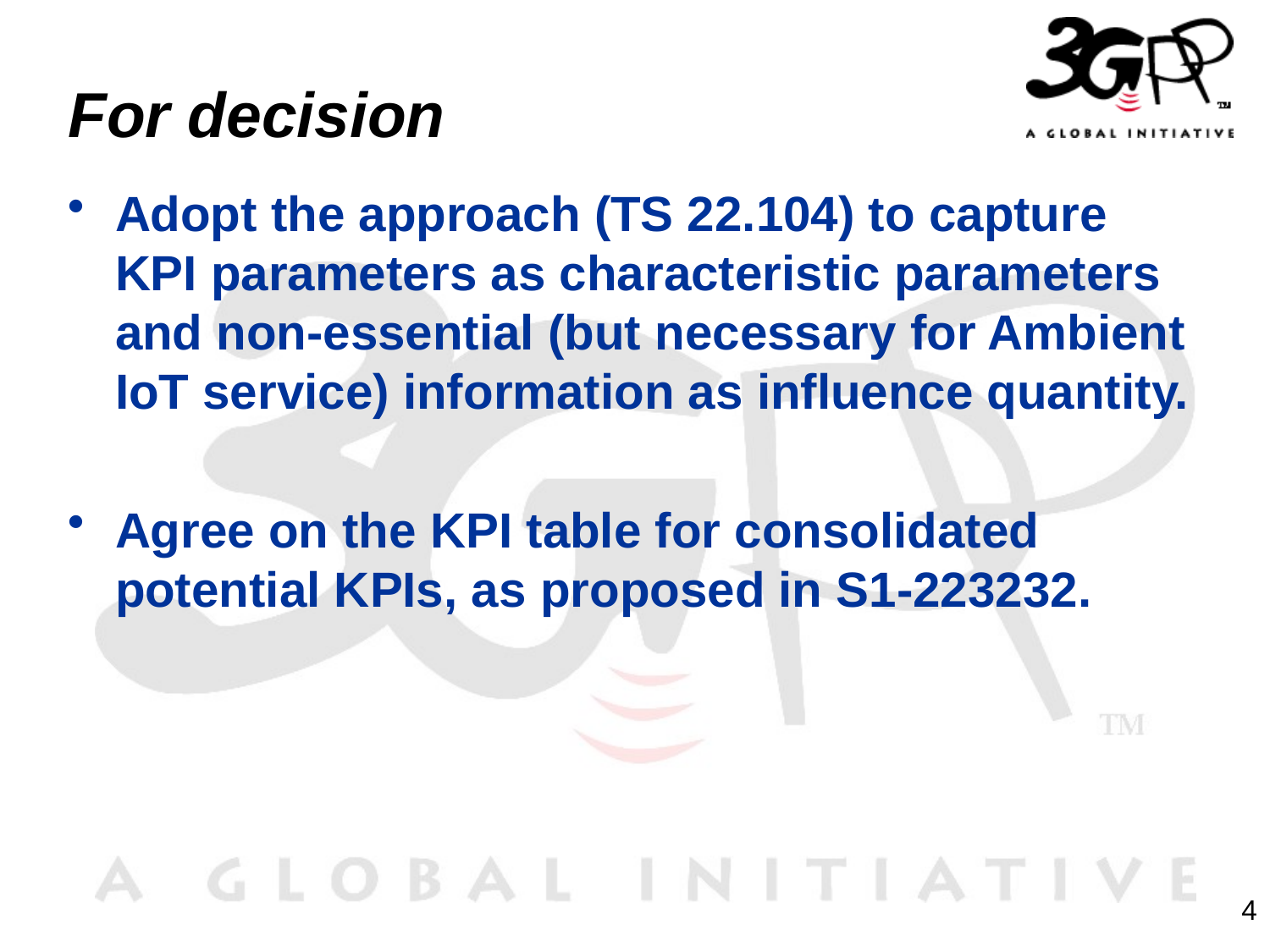

# For decision
Adopt the approach (TS 22.104) to capture KPI parameters as characteristic parameters and non-essential (but necessary for Ambient IoT service) information as influence quantity.

Agree on the KPI table for consolidated potential KPIs, as proposed in S1-223232.

4